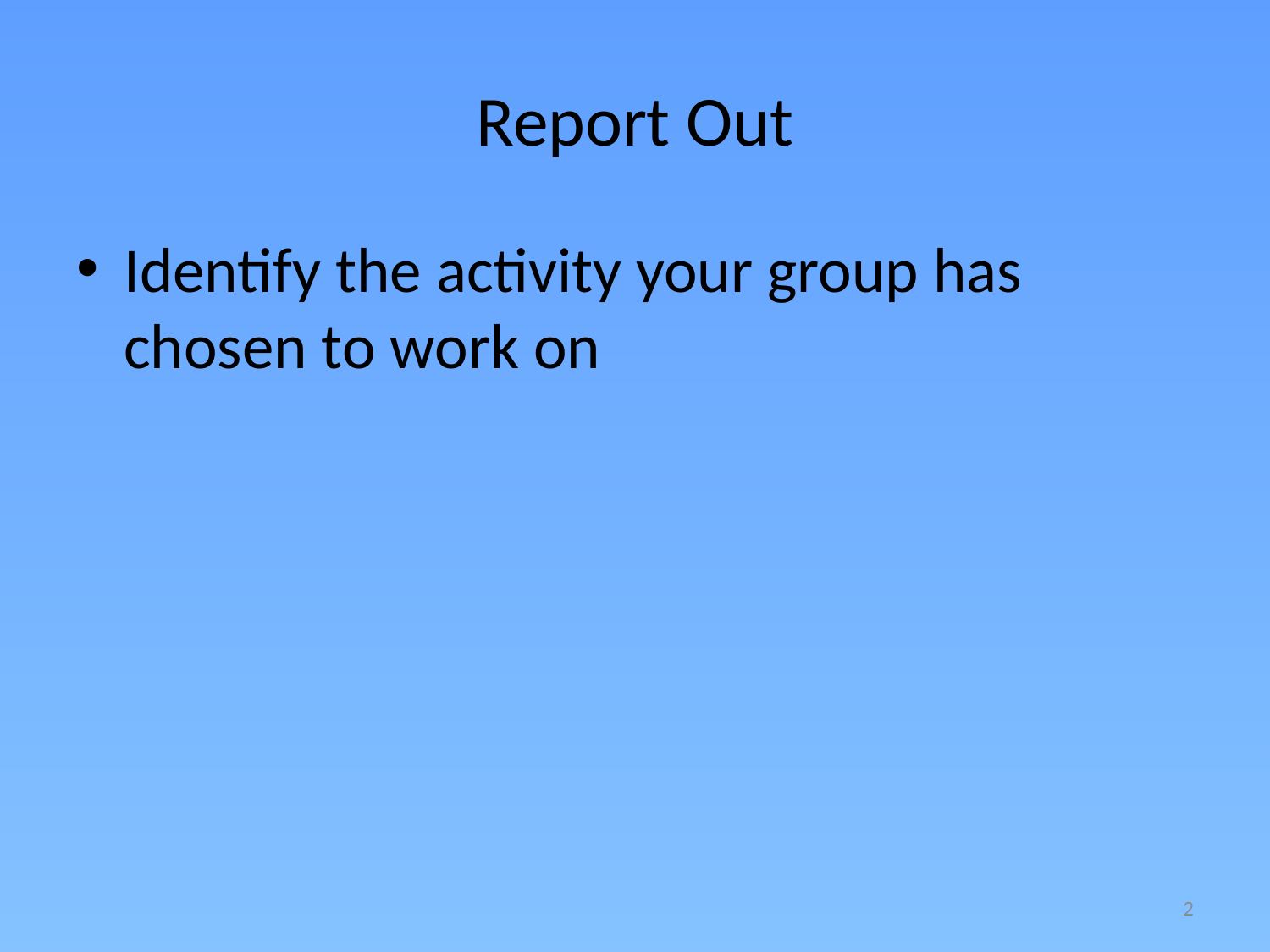

# Report Out
Identify the activity your group has chosen to work on
2